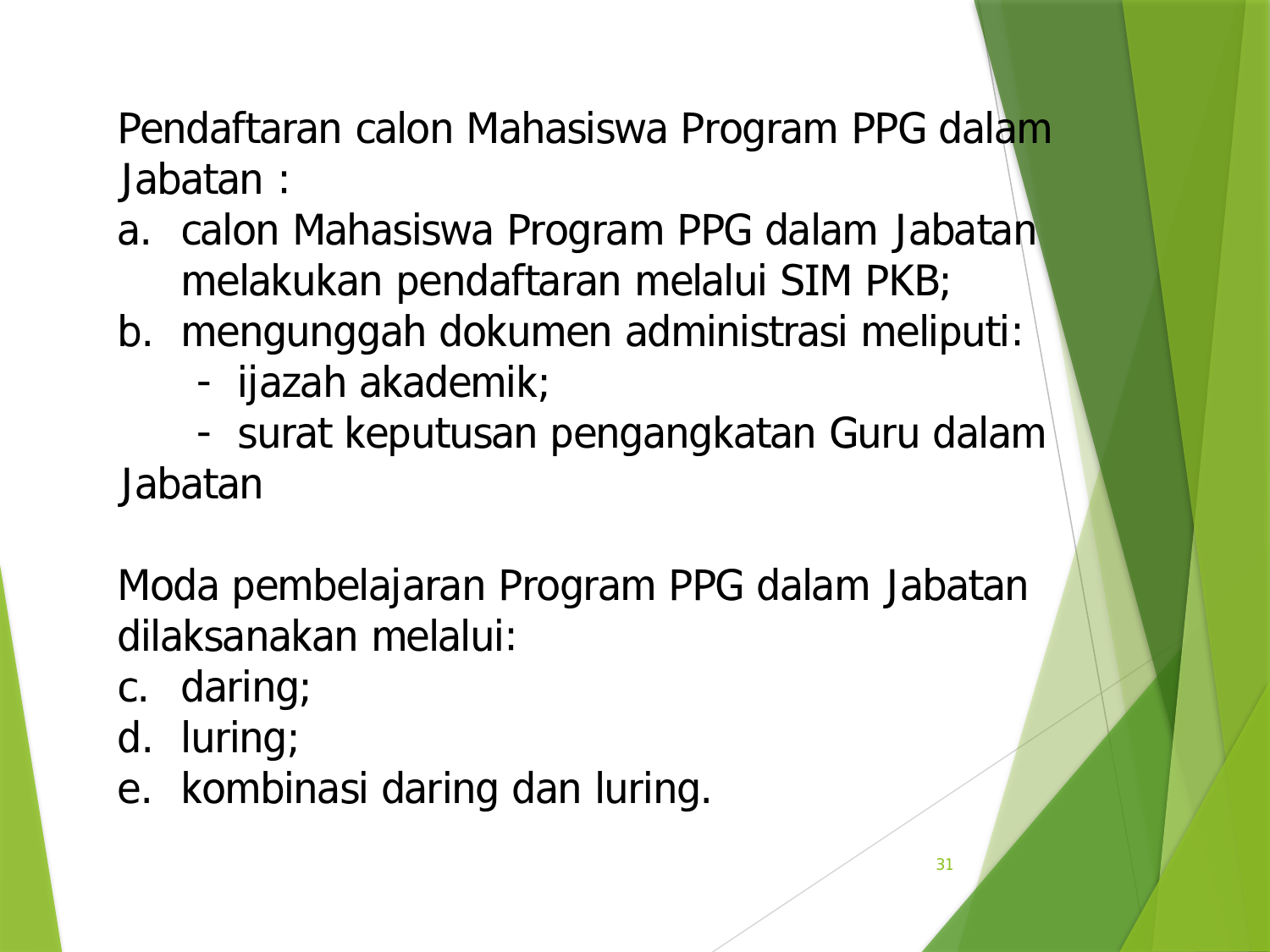

Pendaftaran calon Mahasiswa Program PPG dalam Jabatan :
calon Mahasiswa Program PPG dalam Jabatan melakukan pendaftaran melalui SIM PKB;
mengunggah dokumen administrasi meliputi:
      -  ijazah akademik;
      -  surat keputusan pengangkatan Guru dalam Jabatan

Moda pembelajaran Program PPG dalam Jabatan dilaksanakan melalui:
daring;
luring;
kombinasi daring dan luring.

31